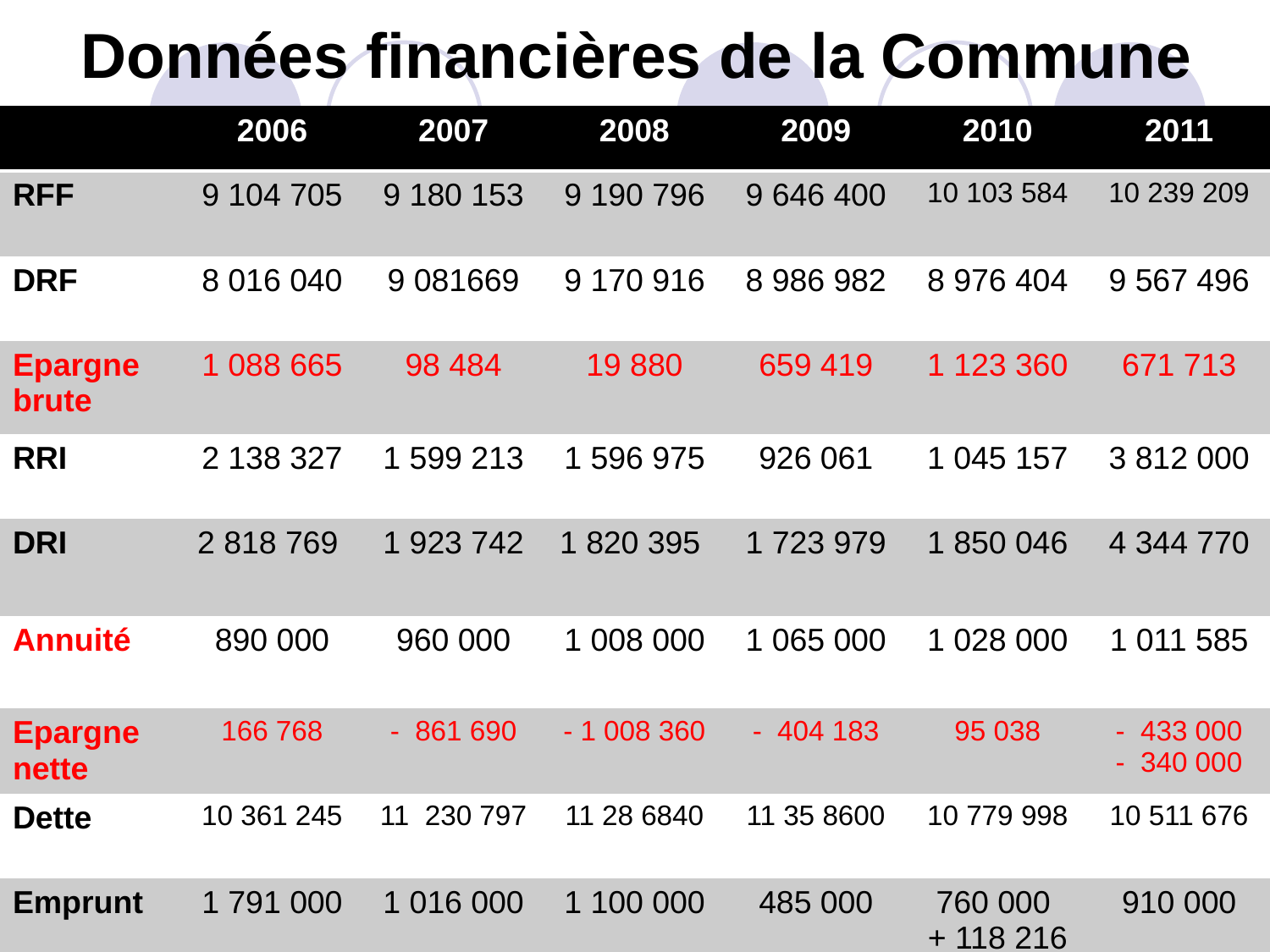

# Données financières de la Commune
|  | 2006 | 2007 | 2008 | 2009 | 2010 | 2011 |
| --- | --- | --- | --- | --- | --- | --- |
| RFF | 9 104 705 | 9 180 153 | 9 190 796 | 9 646 400 | 10 103 584 | 10 239 209 |
| DRF | 8 016 040 | 9 081669 | 9 170 916 | 8 986 982 | 8 976 404 | 9 567 496 |
| Epargne brute | 1 088 665 | 98 484 | 19 880 | 659 419 | 1 123 360 | 671 713 |
| RRI | 2 138 327 | 1 599 213 | 1 596 975 | 926 061 | 1 045 157 | 3 812 000 |
| DRI | 2 818 769 | 1 923 742 | 1 820 395 | 1 723 979 | 1 850 046 | 4 344 770 |
| Annuité | 890 000 | 960 000 | 1 008 000 | 1 065 000 | 1 028 000 | 1 011 585 |
| Epargne nette | 166 768 | - 861 690 | - 1 008 360 | - 404 183 | 95 038 | - 433 000 - 340 000 |
| Dette | 10 361 245 | 11 230 797 | 11 28 6840 | 11 35 8600 | 10 779 998 | 10 511 676 |
| Emprunt | 1 791 000 | 1 016 000 | 1 100 000 | 485 000 | 760 000 + 118 216 | 910 000 |

30